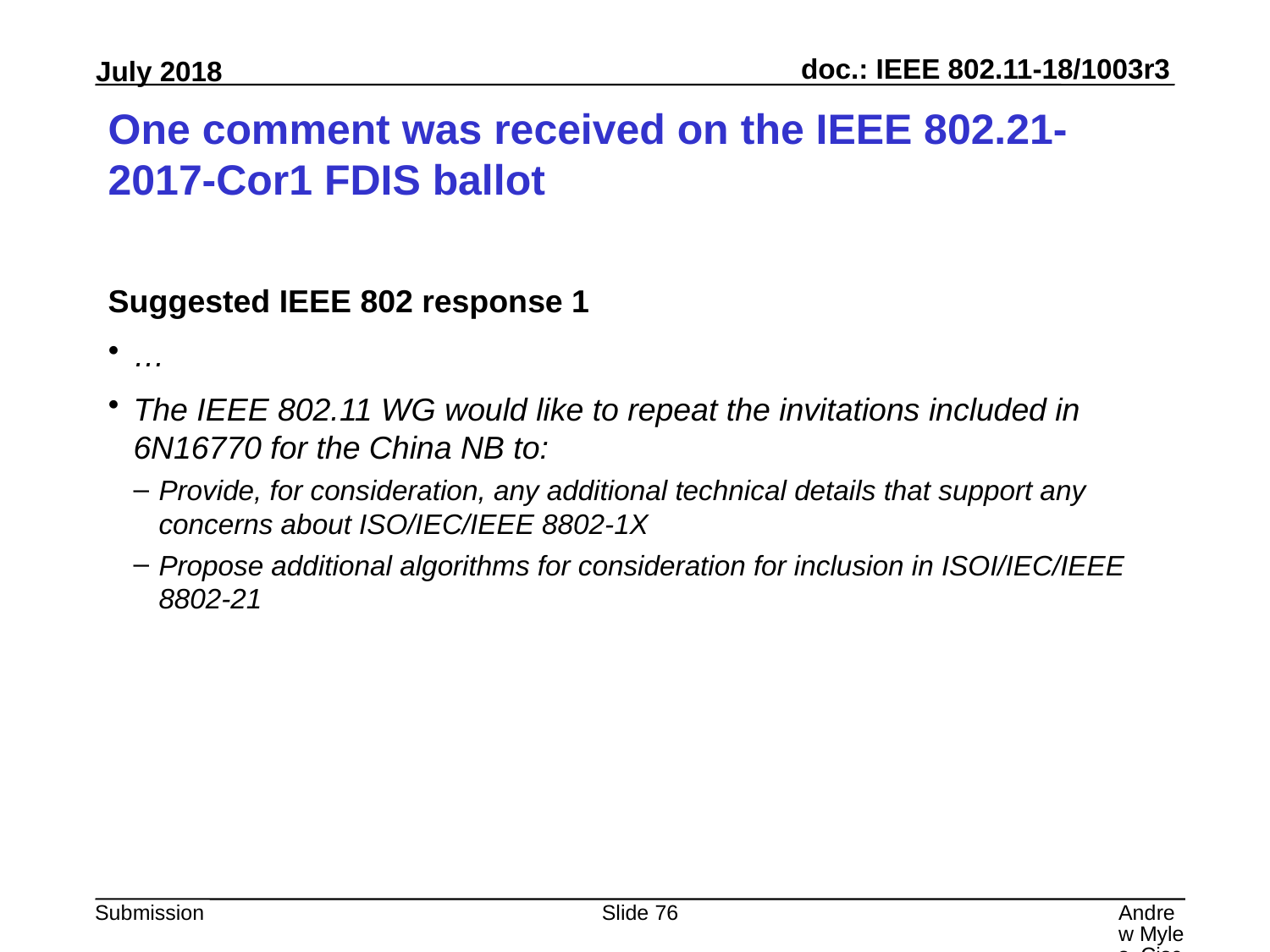

# One comment was received on the IEEE 802.21-2017-Cor1 FDIS ballot
Suggested IEEE 802 response 1
…
The IEEE 802.11 WG would like to repeat the invitations included in 6N16770 for the China NB to:
Provide, for consideration, any additional technical details that support any concerns about ISO/IEC/IEEE 8802-1X
Propose additional algorithms for consideration for inclusion in ISOI/IEC/IEEE 8802-21
Slide 76
Andrew Myles, Cisco